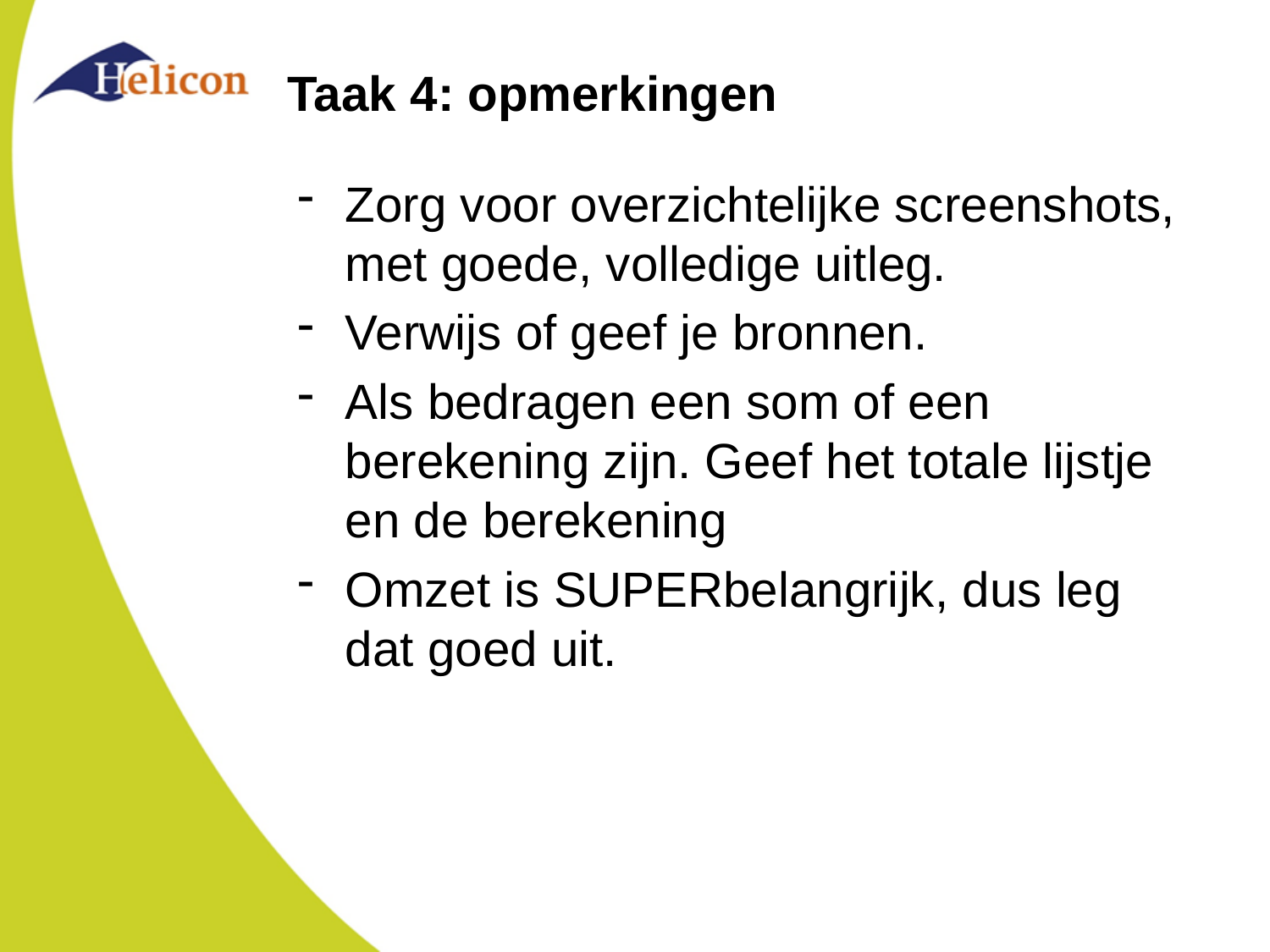

# Taak 4: opmerkingen
Zorg voor overzichtelijke screenshots, met goede, volledige uitleg.
Verwijs of geef je bronnen.
Als bedragen een som of een berekening zijn. Geef het totale lijstje en de berekening
Omzet is SUPERbelangrijk, dus leg dat goed uit.